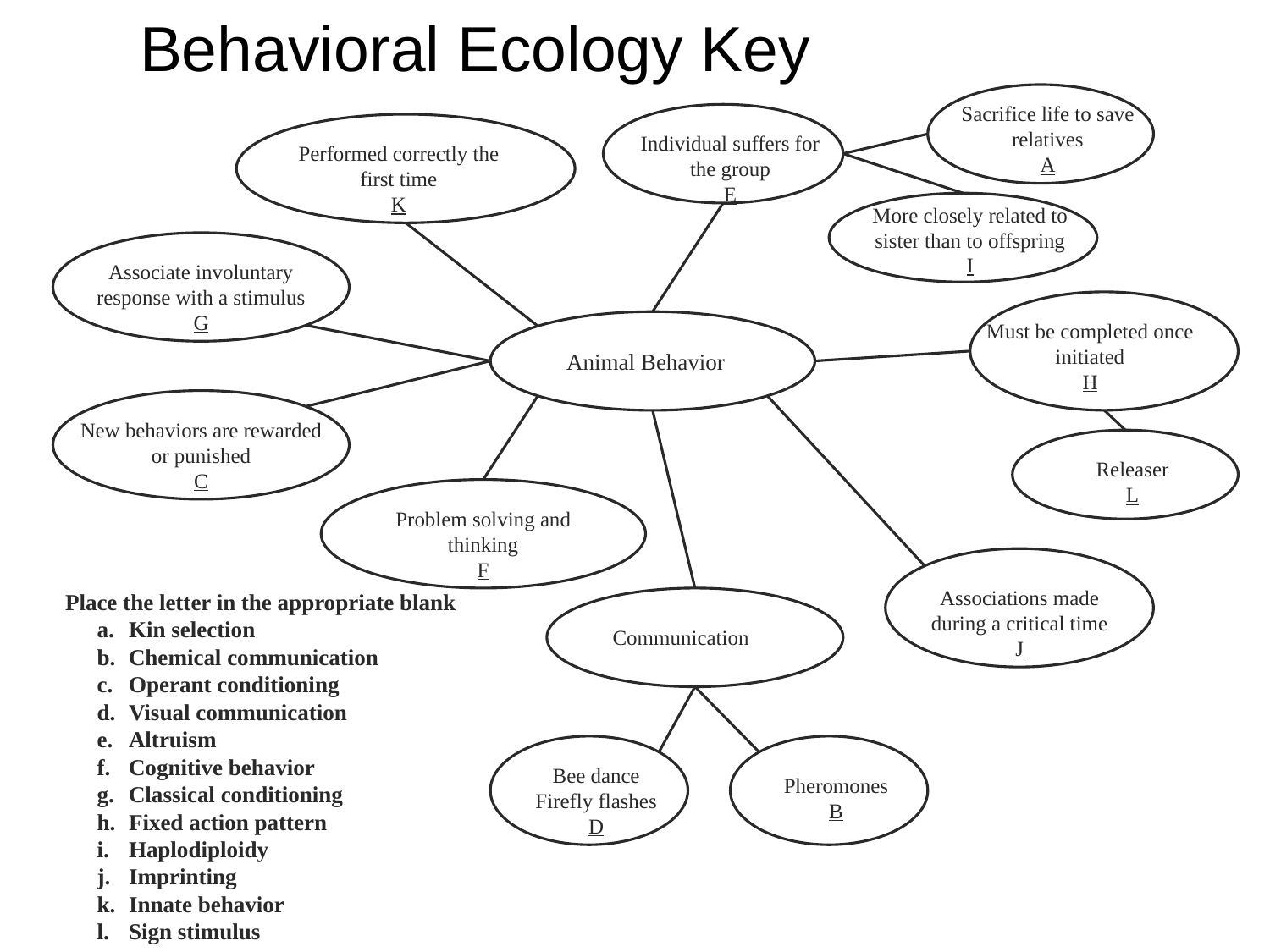

Behavioral Ecology Key

Sacrifice life to save relatives
A

Individual suffers for the group
E
Performed correctly the first time
K

More closely related to sister than to offspring
I

Associate involuntary response with a stimulus
G

Must be completed once initiated
H
Animal Behavior

New behaviors are rewarded or punished
C

Releaser
L

Problem solving and thinking
F

Associations made during a critical time
J

Communication

Bee dance
Firefly flashes
D
Pheromones
B
	Place the letter in the appropriate blank
Kin selection
Chemical communication
Operant conditioning
Visual communication
Altruism
Cognitive behavior
Classical conditioning
Fixed action pattern
Haplodiploidy
Imprinting
Innate behavior
Sign stimulus